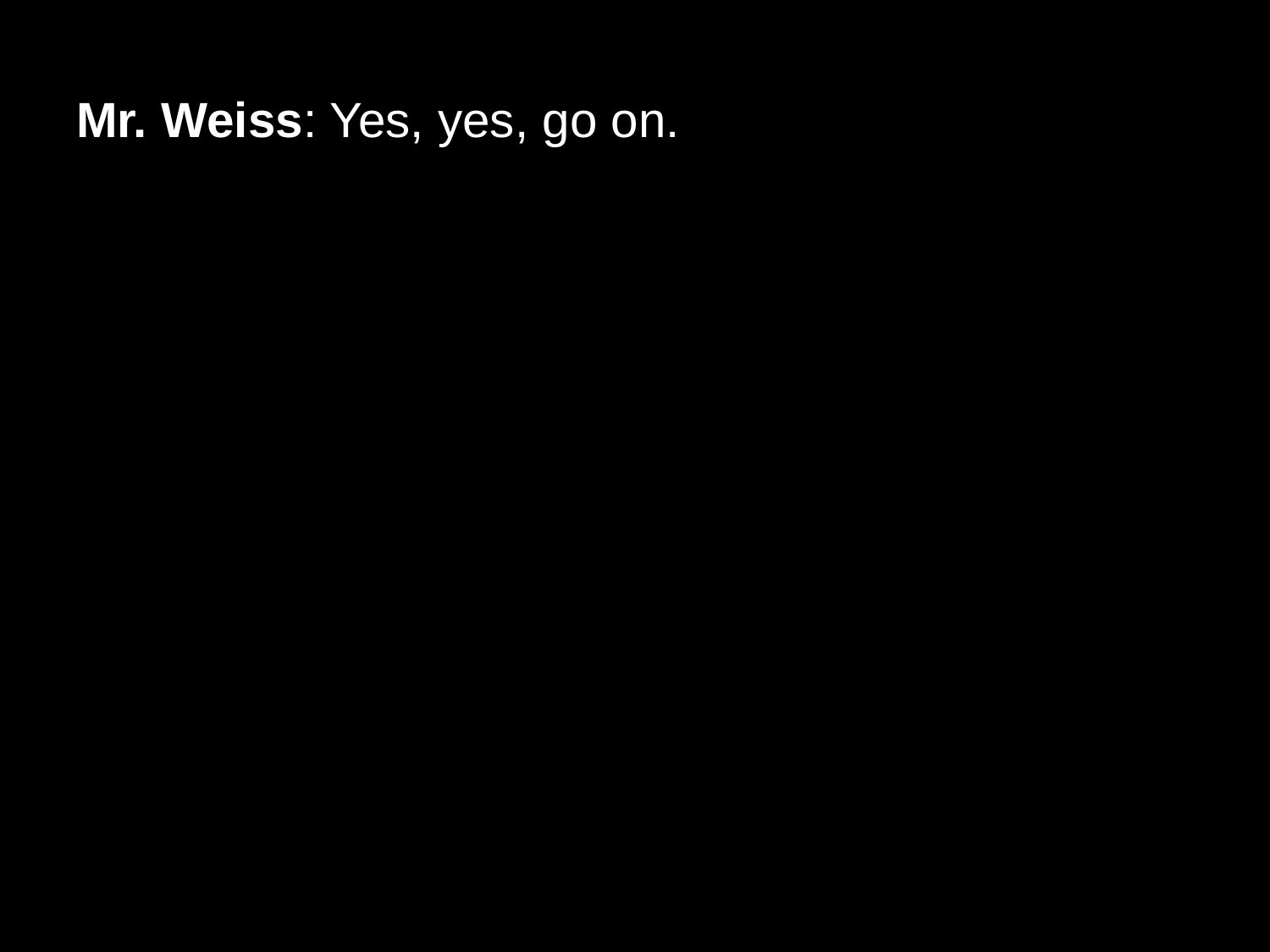

# Mr. Weiss: Yes, yes, go on.